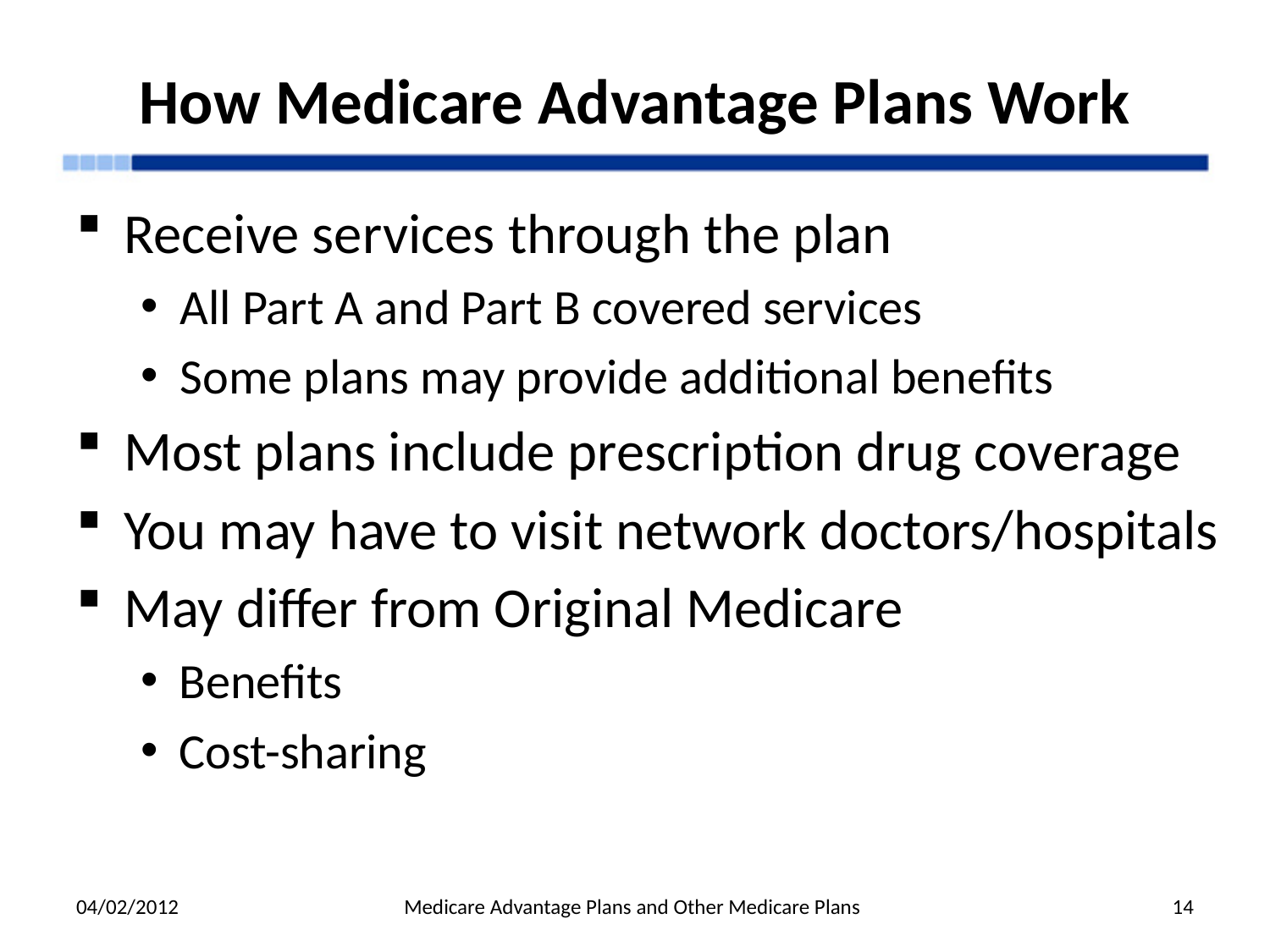

# How Medicare Advantage Plans Work
Receive services through the plan
All Part A and Part B covered services
Some plans may provide additional benefits
Most plans include prescription drug coverage
You may have to visit network doctors/hospitals
May differ from Original Medicare
Benefits
Cost-sharing
04/02/2012
Medicare Advantage Plans and Other Medicare Plans
14